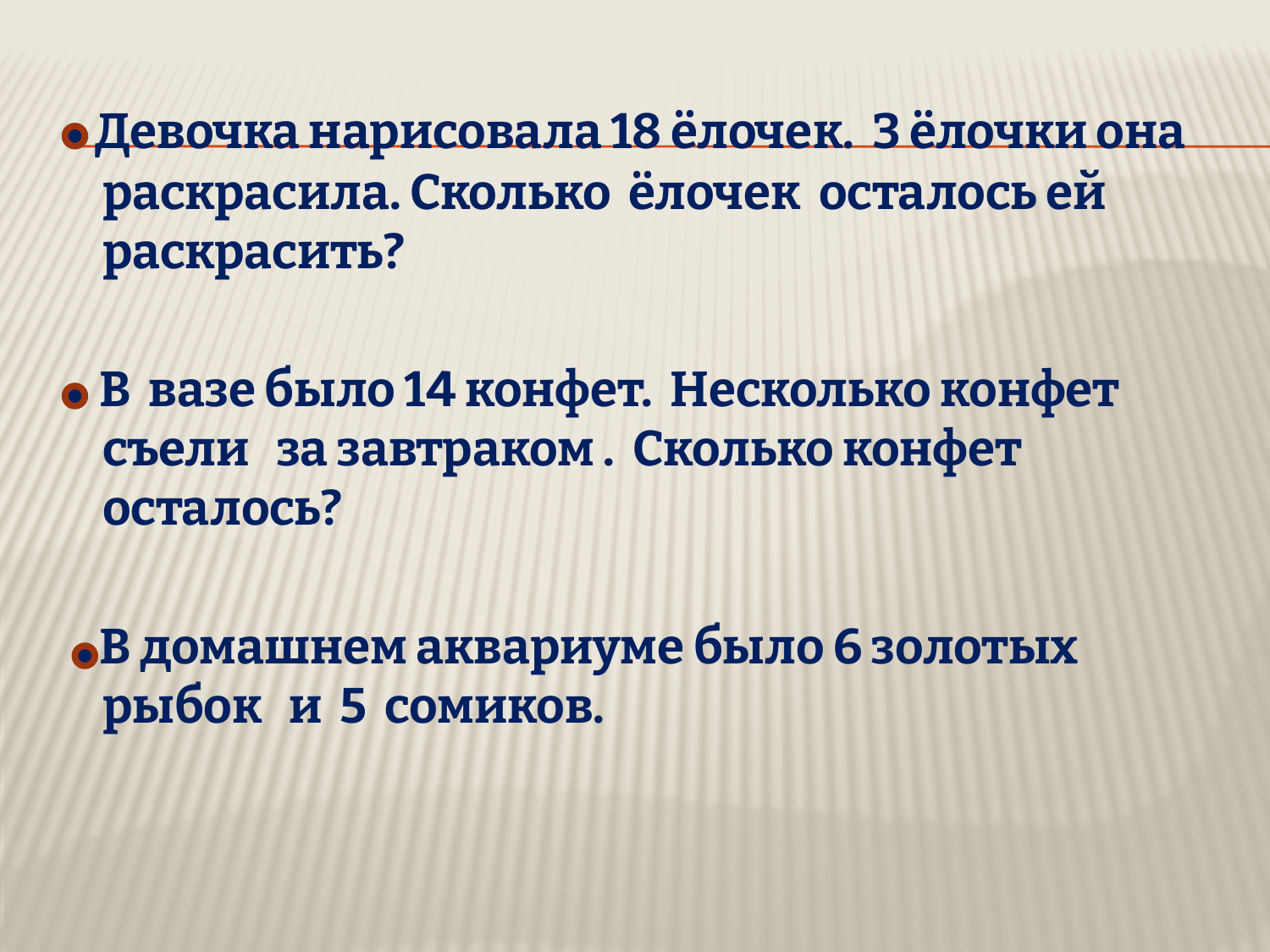

Девочка нарисовала 18 ёлочек.  3 ёлочки она раскрасила. Сколько  ёлочек  осталось ей раскрасить?

     В  вазе было 14 конфет.  Несколько конфет съели   за завтраком .  Сколько конфет осталось?

     В домашнем аквариуме было 6 золотых       рыбок   и  5  сомиков.